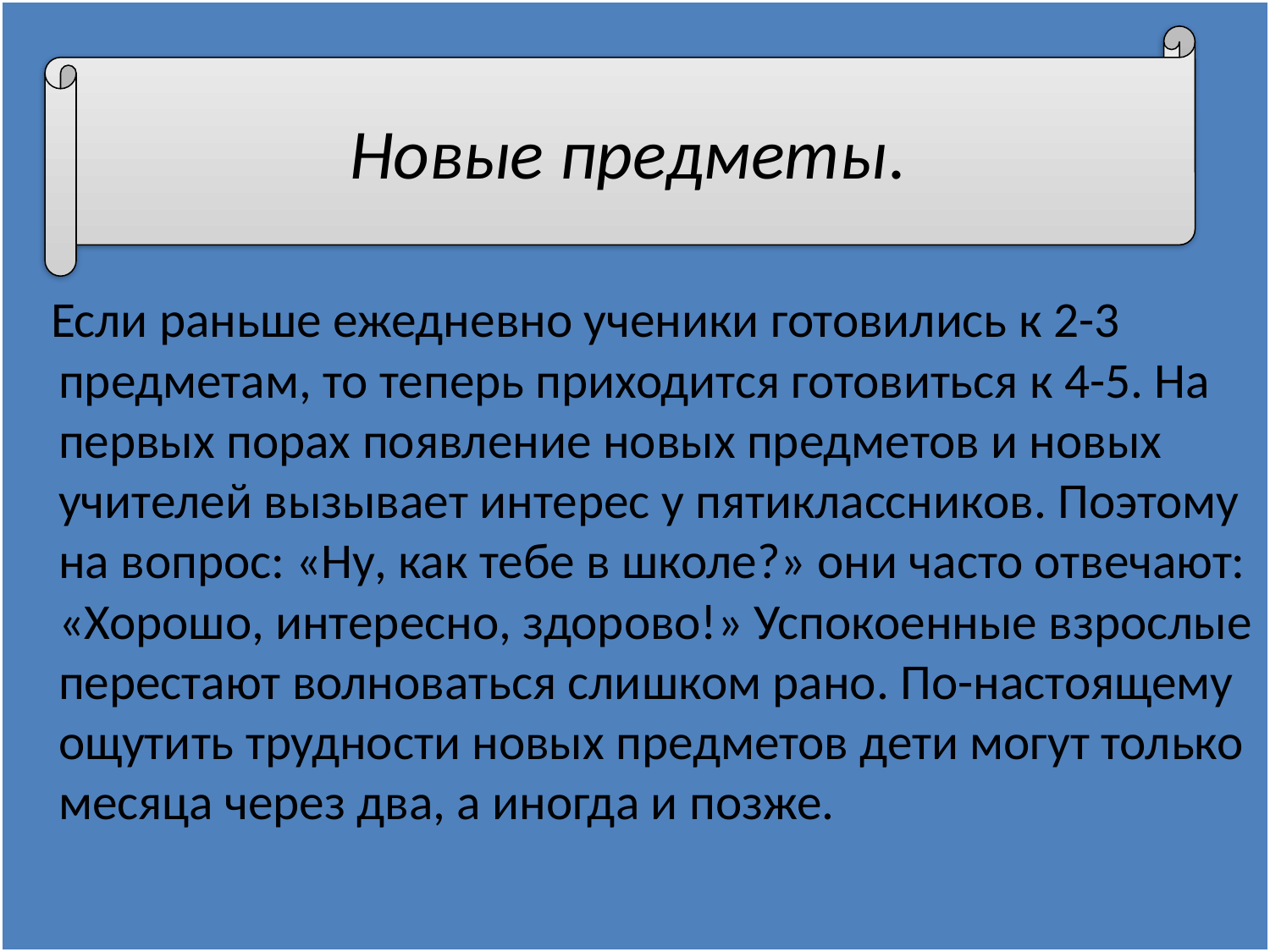

#

      Если раньше ежедневно ученики готовились к 2-3 предметам, то теперь приходится готовиться к 4-5. На первых порах появление новых предметов и новых учителей вызывает интерес у пятиклассников. Поэтому на вопрос: «Ну, как тебе в школе?» они часто отвечают: «Хорошо, интересно, здорово!» Успокоенные взрослые перестают волноваться слишком рано. По-настоящему ощутить трудности новых предметов дети могут только месяца через два, а иногда и позже.
Новые предметы.